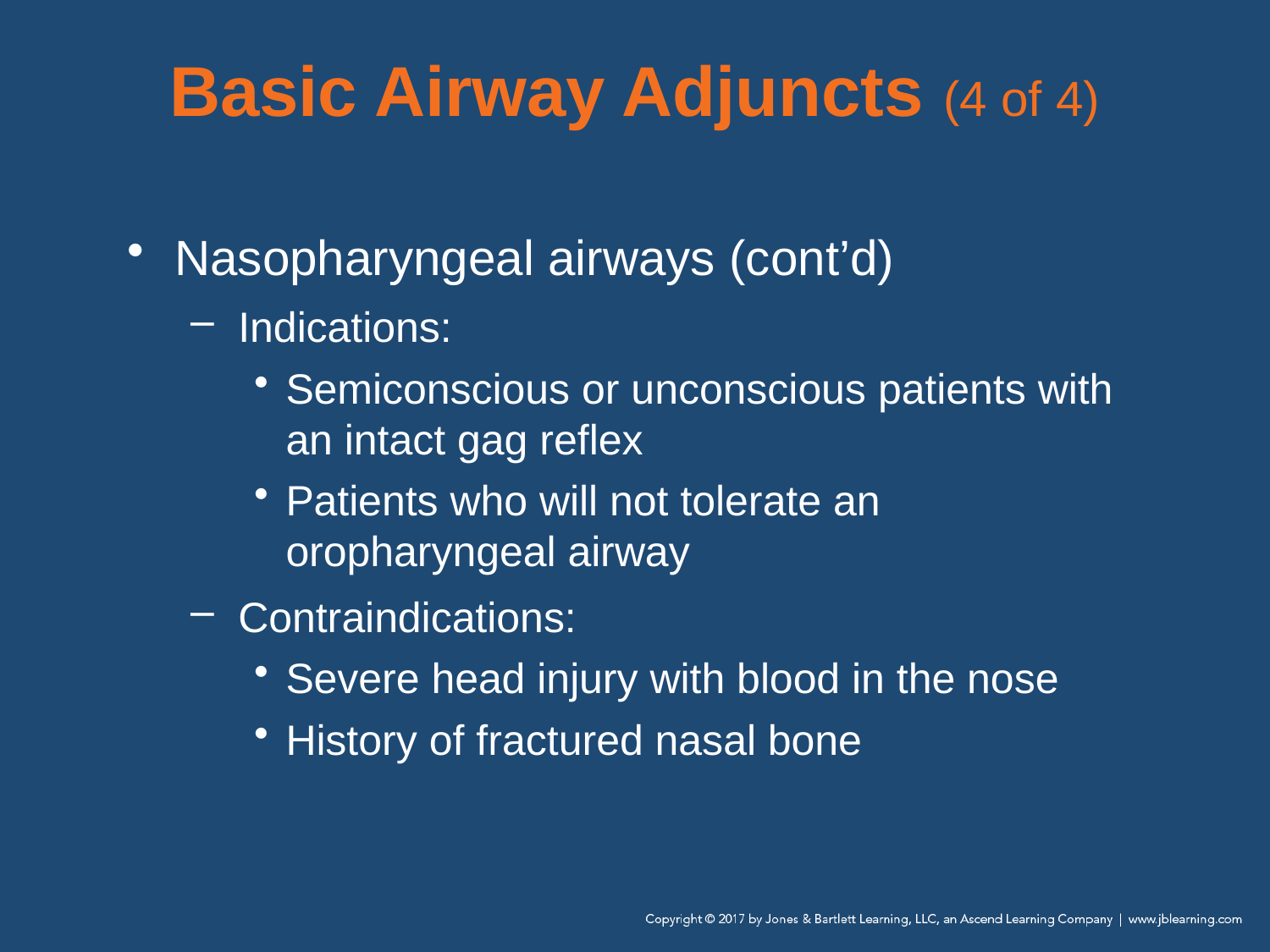

# Basic Airway Adjuncts (4 of 4)
Nasopharyngeal airways (cont’d)
Indications:
Semiconscious or unconscious patients with an intact gag reflex
Patients who will not tolerate an oropharyngeal airway
Contraindications:
Severe head injury with blood in the nose
History of fractured nasal bone